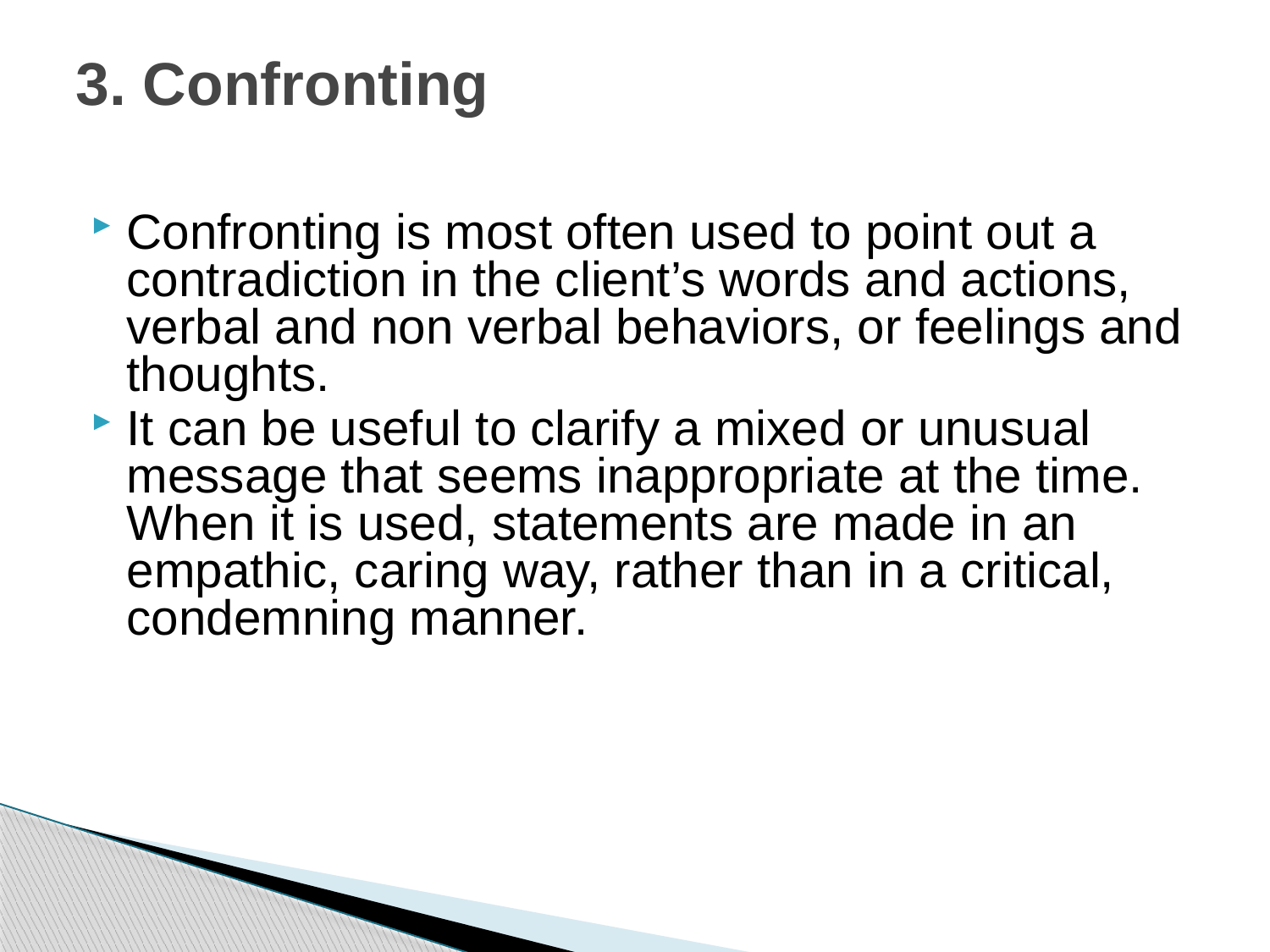

# 3. Confronting
Confronting is most often used to point out a contradiction in the client’s words and actions, verbal and non verbal behaviors, or feelings and thoughts.
It can be useful to clarify a mixed or unusual message that seems inappropriate at the time. When it is used, statements are made in an empathic, caring way, rather than in a critical, condemning manner.